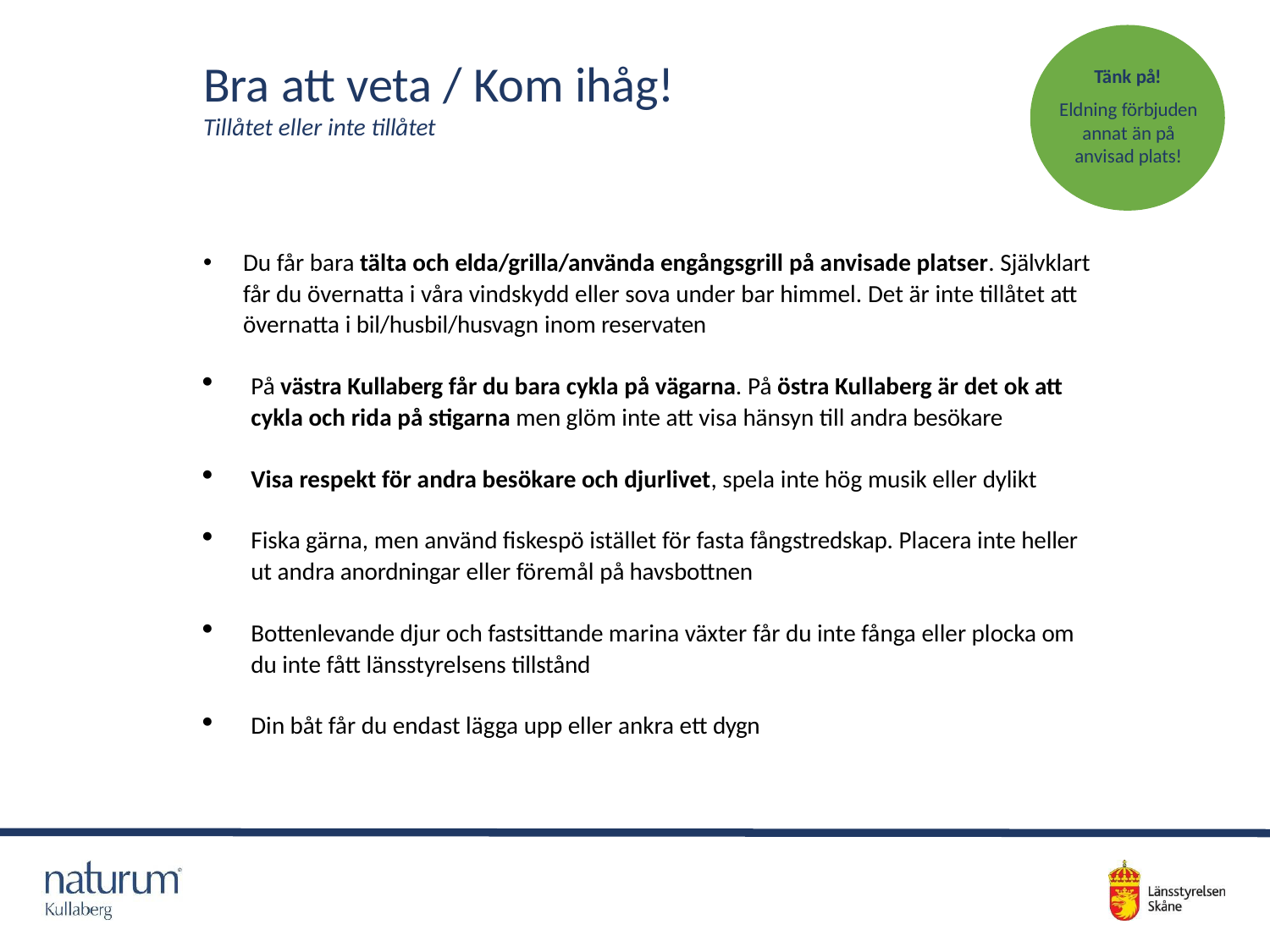

Tänk på!
Eldning förbjuden annat än på anvisad plats!
# Bra att veta / Kom ihåg!
Tillåtet eller inte tillåtet
Du får bara tälta och elda/grilla/använda engångsgrill på anvisade platser. Självklart får du övernatta i våra vindskydd eller sova under bar himmel. Det är inte tillåtet att övernatta i bil/husbil/husvagn inom reservaten

På västra Kullaberg får du bara cykla på vägarna. På östra Kullaberg är det ok att cykla och rida på stigarna men glöm inte att visa hänsyn till andra besökare

Visa respekt för andra besökare och djurlivet, spela inte hög musik eller dylikt

Fiska gärna, men använd fiskespö istället för fasta fångstredskap. Placera inte heller ut andra anordningar eller föremål på havsbottnen

Bottenlevande djur och fastsittande marina växter får du inte fånga eller plocka om
du inte fått länsstyrelsens tillstånd

Din båt får du endast lägga upp eller ankra ett dygn